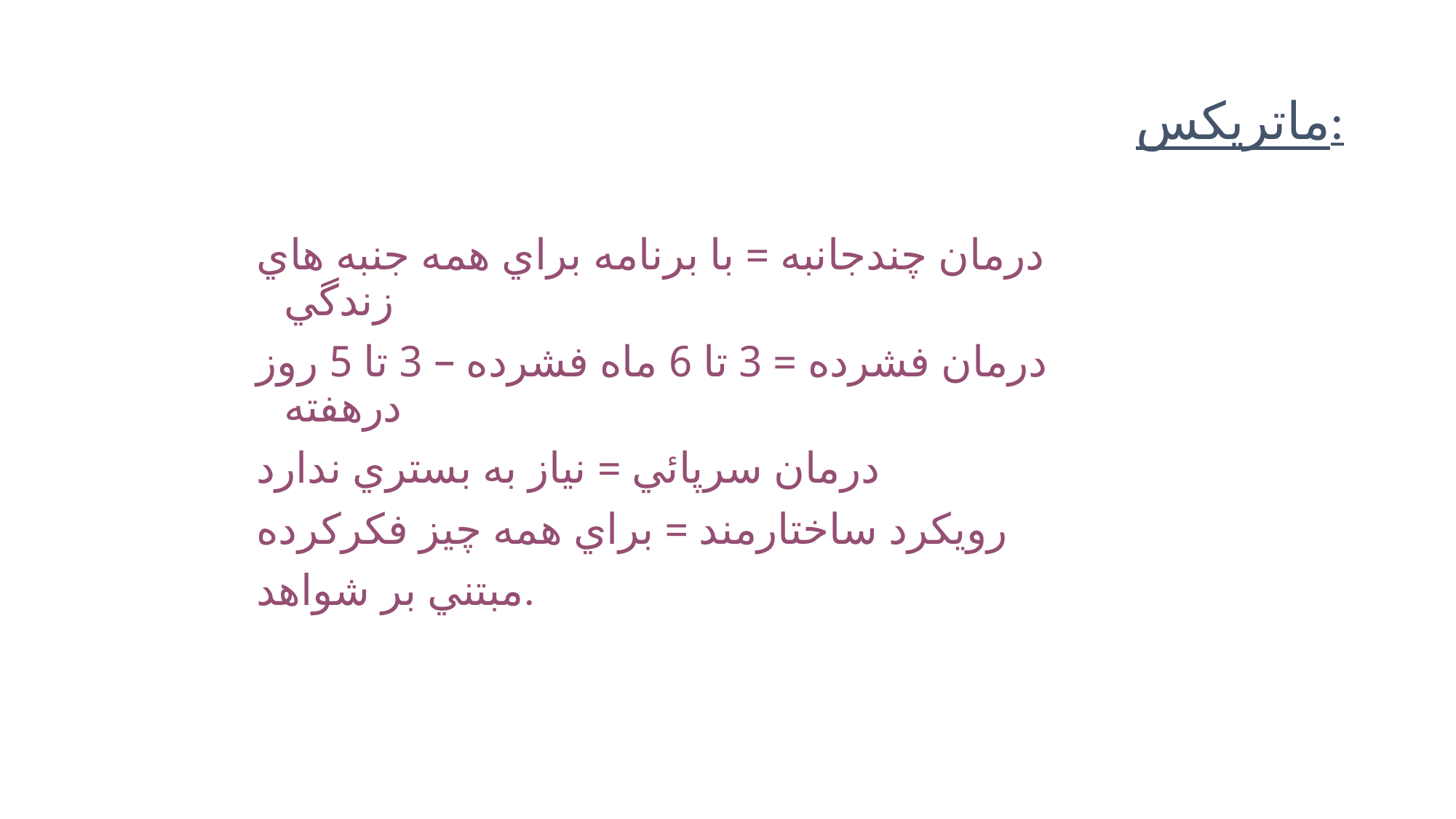

# ماتريكس:
درمان چندجانبه = با برنامه براي همه جنبه هاي زندگي
درمان فشرده = 3 تا 6 ماه فشرده – 3 تا 5 روز درهفته
درمان سرپائي = نياز به بستري ندارد
رويكرد ساختارمند = براي همه چيز فكركرده
مبتني بر شواهد.